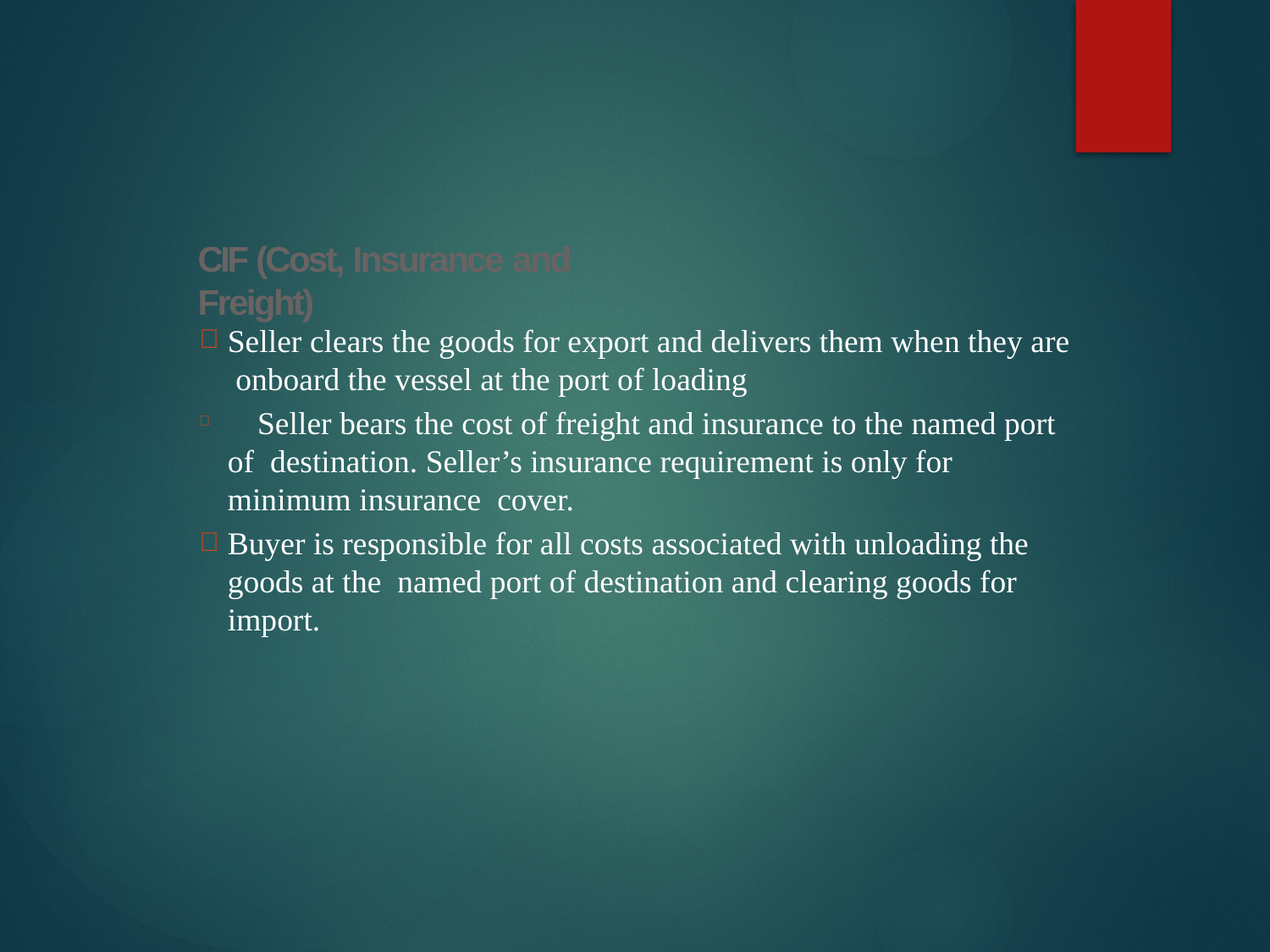

# CIF (Cost, Insurance and Freight)
Seller clears the goods for export and delivers them when they are  onboard the vessel at the port of loading
	Seller bears the cost of freight and insurance to the named port of  destination. Seller’s insurance requirement is only for minimum insurance  cover.
Buyer is responsible for all costs associated with unloading the goods at the  named port of destination and clearing goods for import.